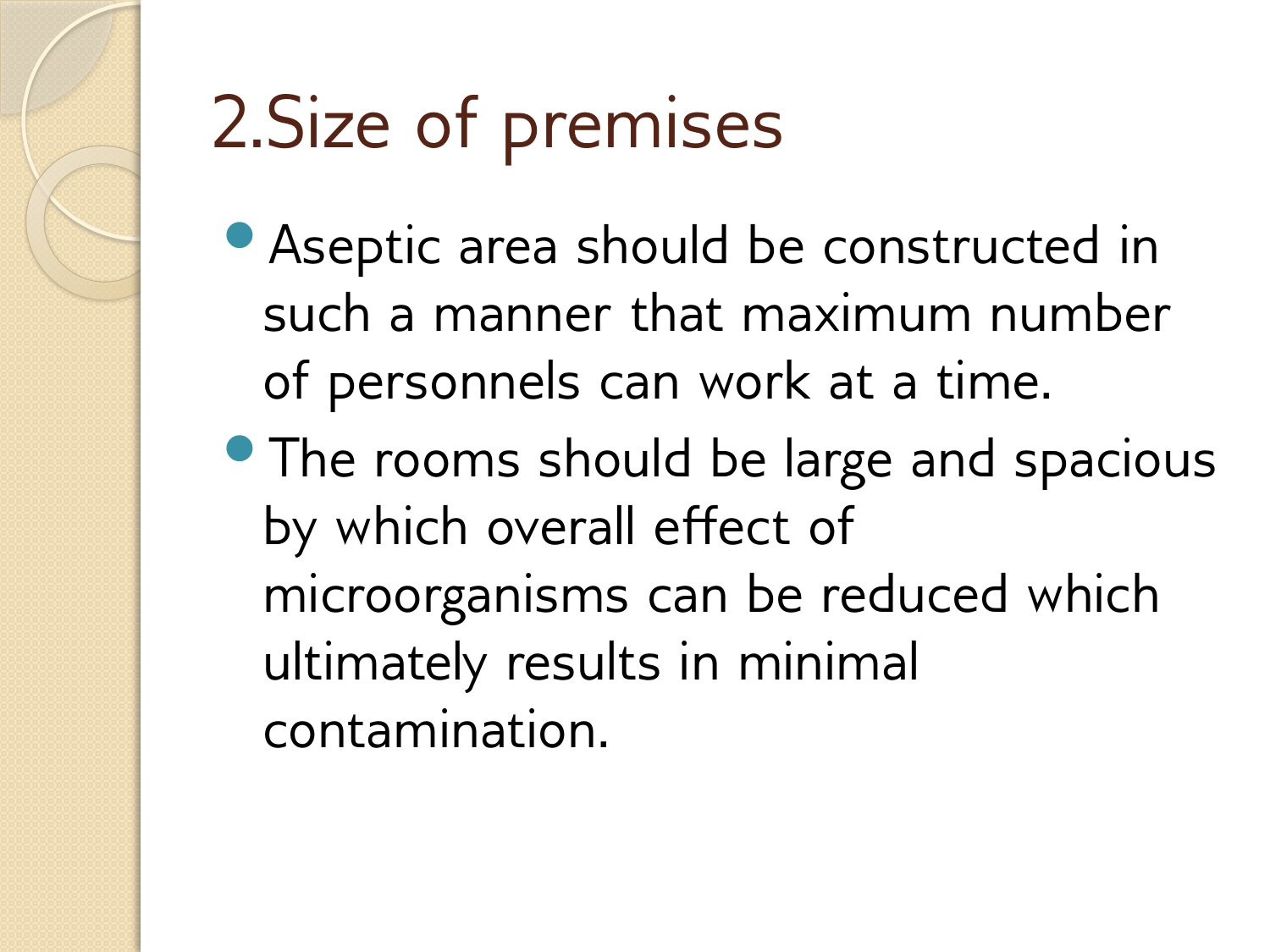

# 2.Size of premises
Aseptic area should be constructed in such a manner that maximum number of personnels can work at a time.
The rooms should be large and spacious by which overall effect of microorganisms can be reduced which ultimately results in minimal contamination.